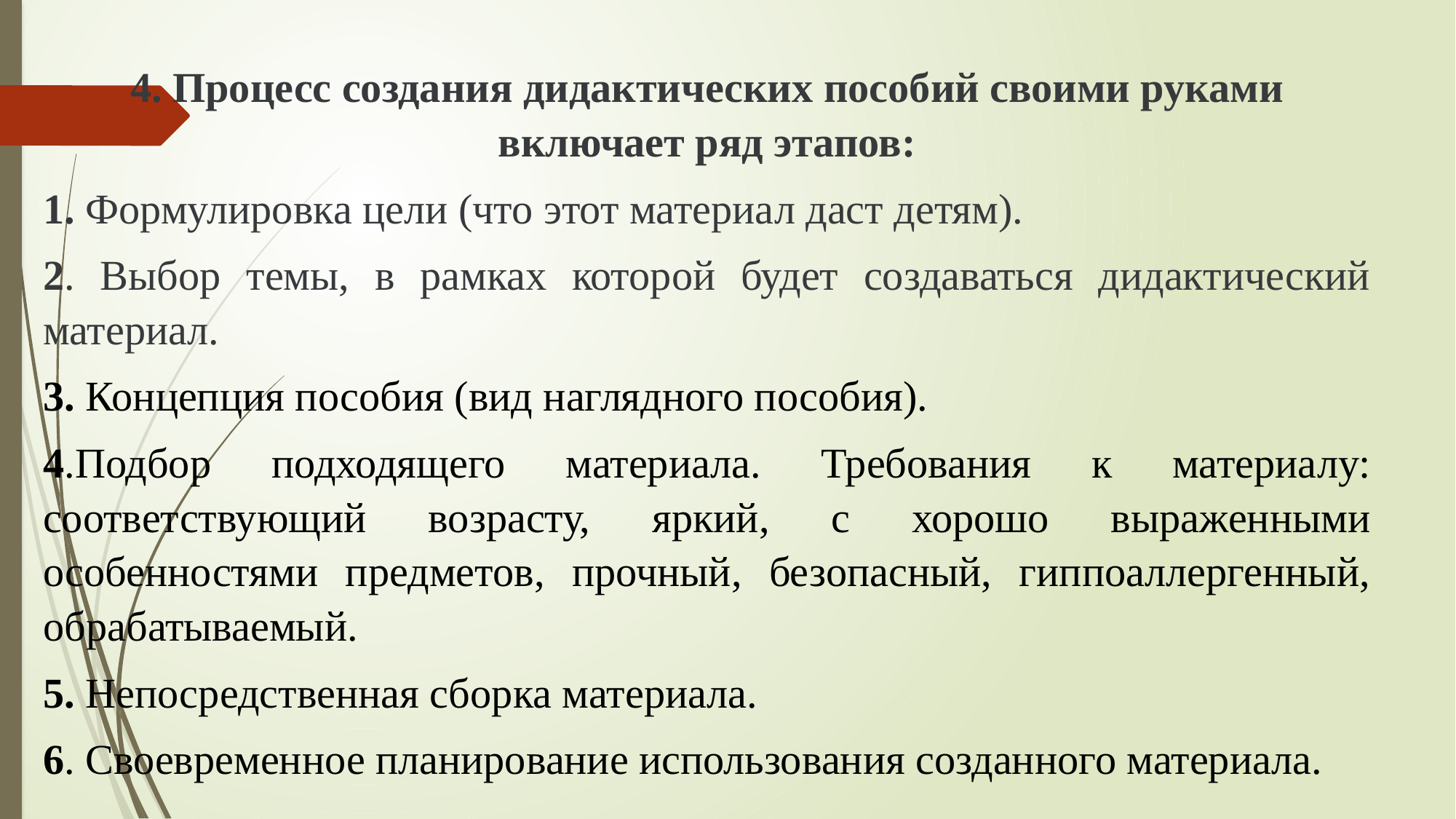

4. Процесс создания дидактических пособий своими руками включает ряд этапов:
1. Формулировка цели (что этот материал даст детям).
2. Выбор темы, в рамках которой будет создаваться дидактический материал.
3. Концепция пособия (вид наглядного пособия).
4.Подбор подходящего материала. Требования к материалу: соответствующий возрасту, яркий, с хорошо выраженными особенностями предметов, прочный, безопасный, гиппоаллергенный, обрабатываемый.
5. Непосредственная сборка материала.
6. Своевременное планирование использования созданного материала.